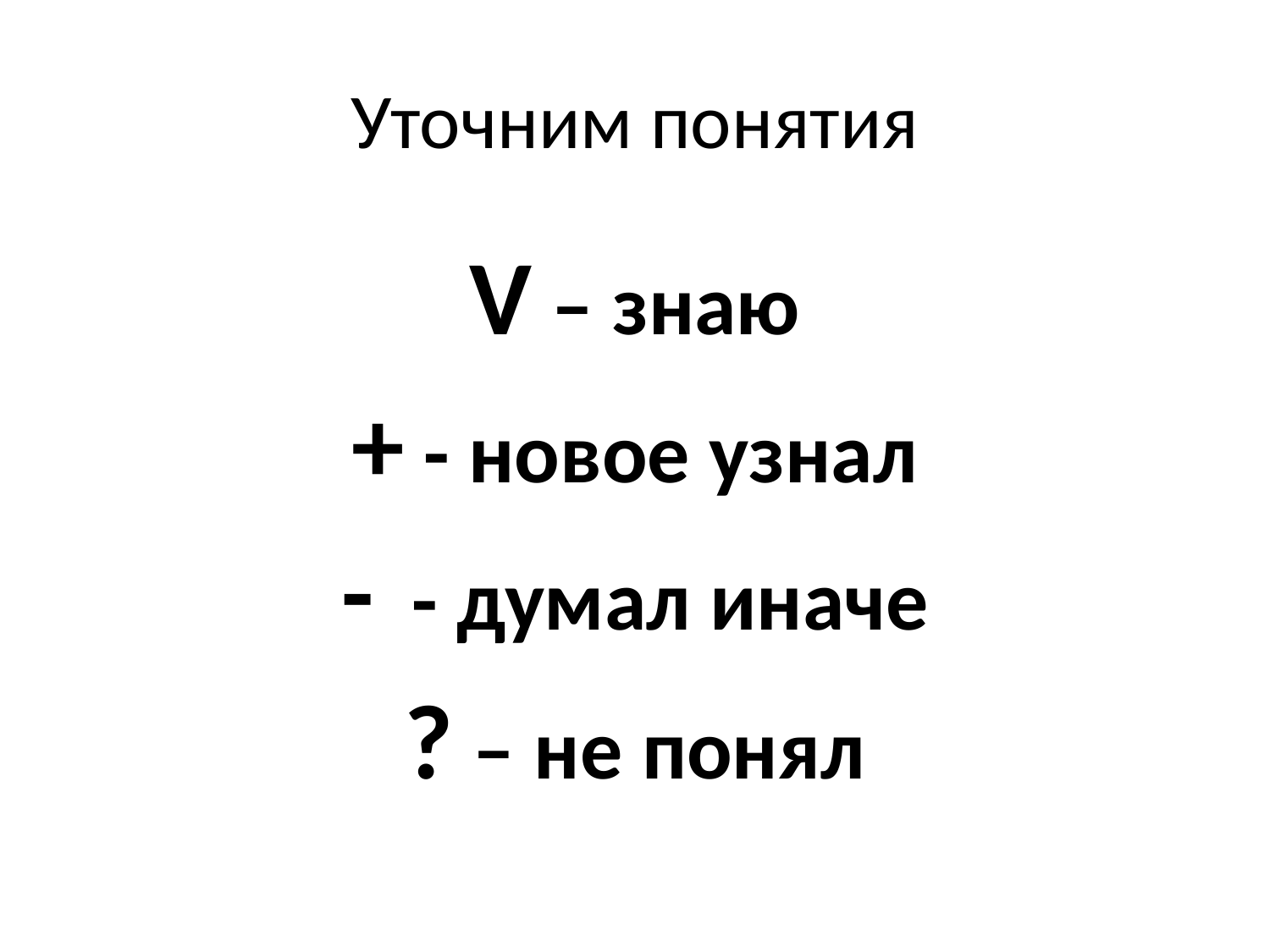

# Уточним понятия
V – знаю
+ - новое узнал
-  - думал иначе
? – не понял